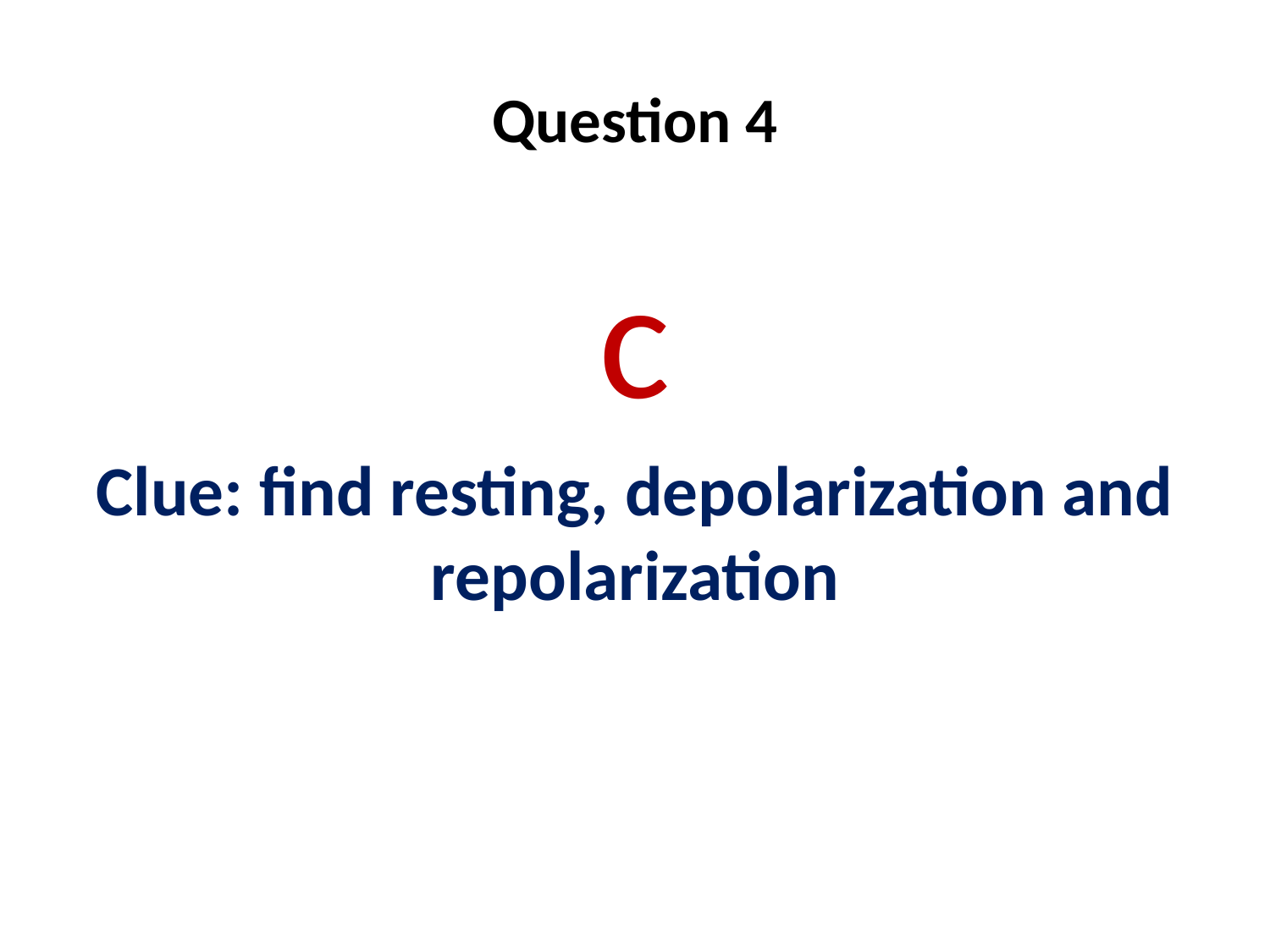

# Question 4
c
Clue: find resting, depolarization and repolarization